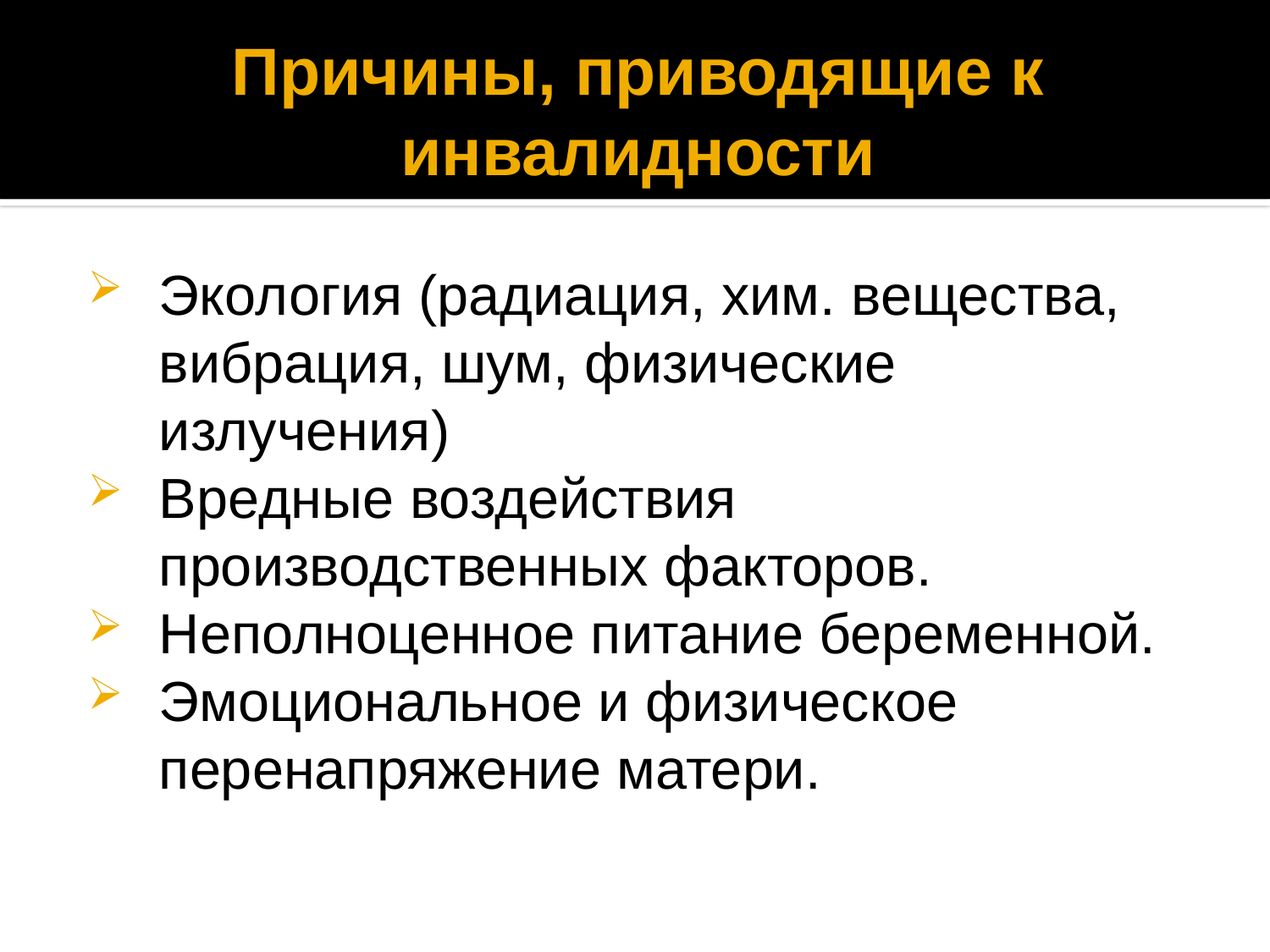

# Причины, приводящие к инвалидности
Экология (радиация, хим. вещества, вибрация, шум, физические излучения)
Вредные воздействия производственных факторов.
Неполноценное питание беременной.
Эмоциональное и физическое перенапряжение матери.